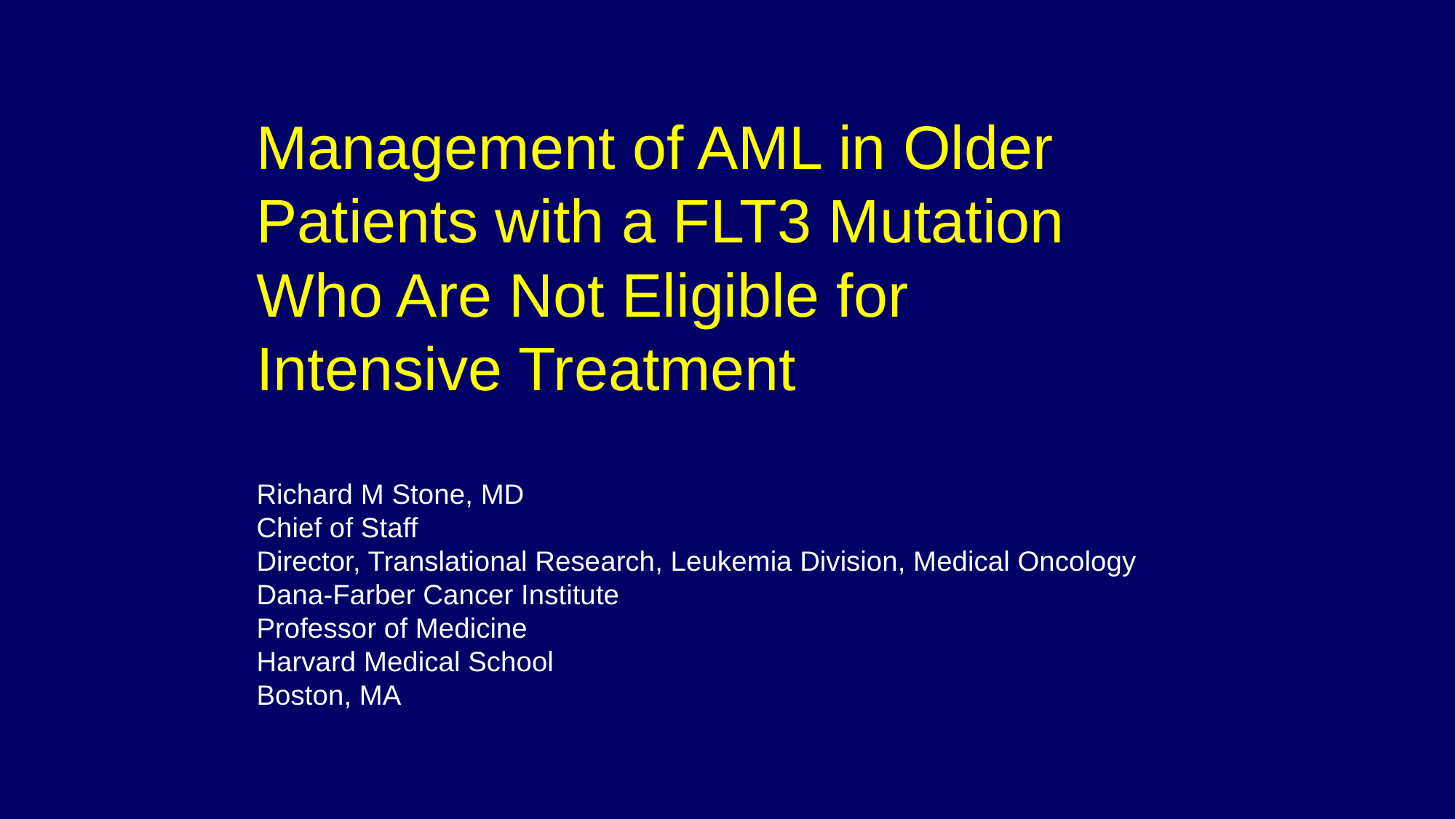

# Management of AML in Older Patients with a FLT3 Mutation Who Are Not Eligible for Intensive Treatment Richard M Stone, MD Chief of Staff Director, Translational Research, Leukemia Division, Medical Oncology Dana-Farber Cancer Institute Professor of Medicine Harvard Medical School Boston, MA